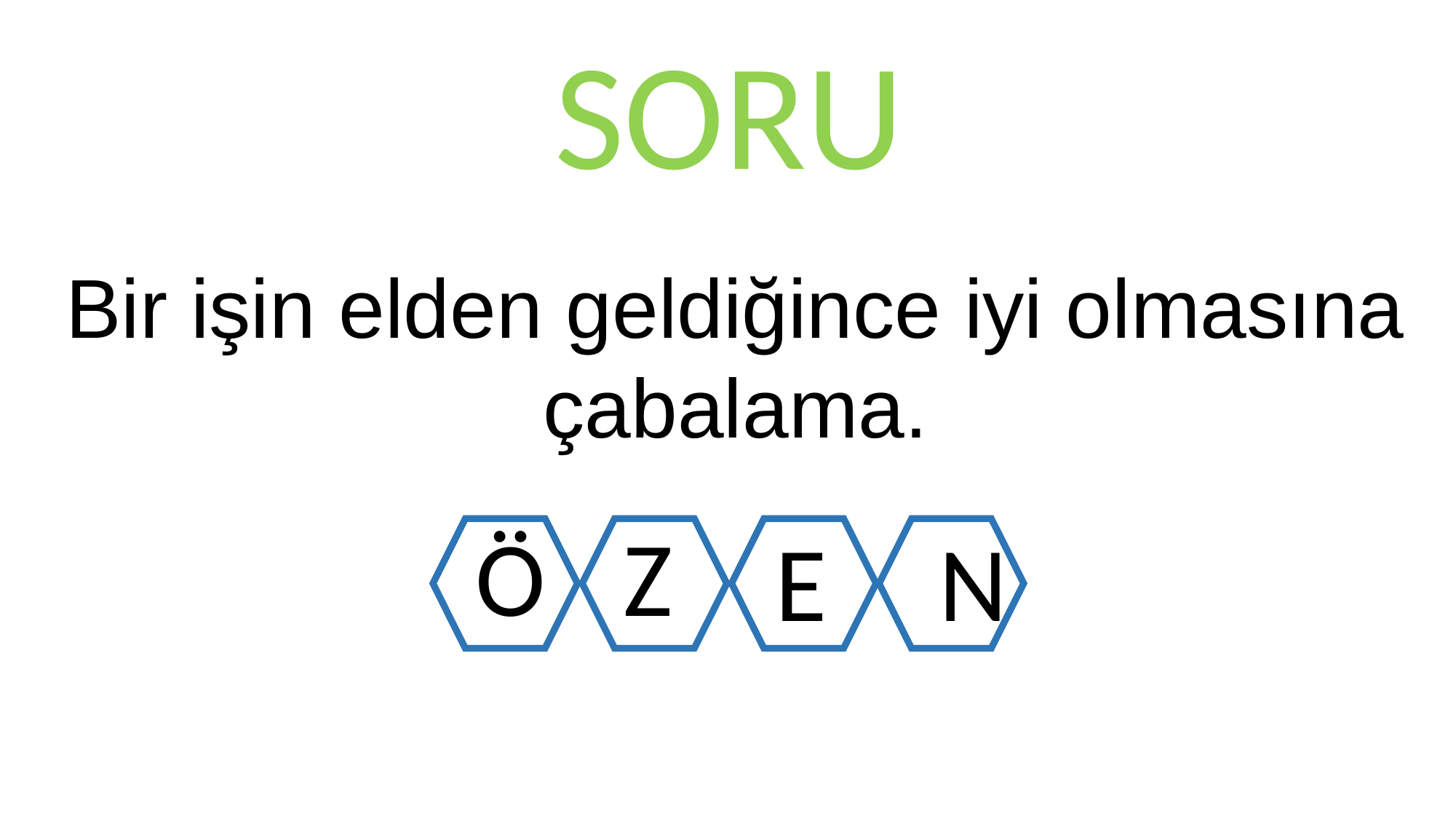

SORU
Bir işin elden geldiğince iyi olmasına çabalama.
Ö
Z
E
N